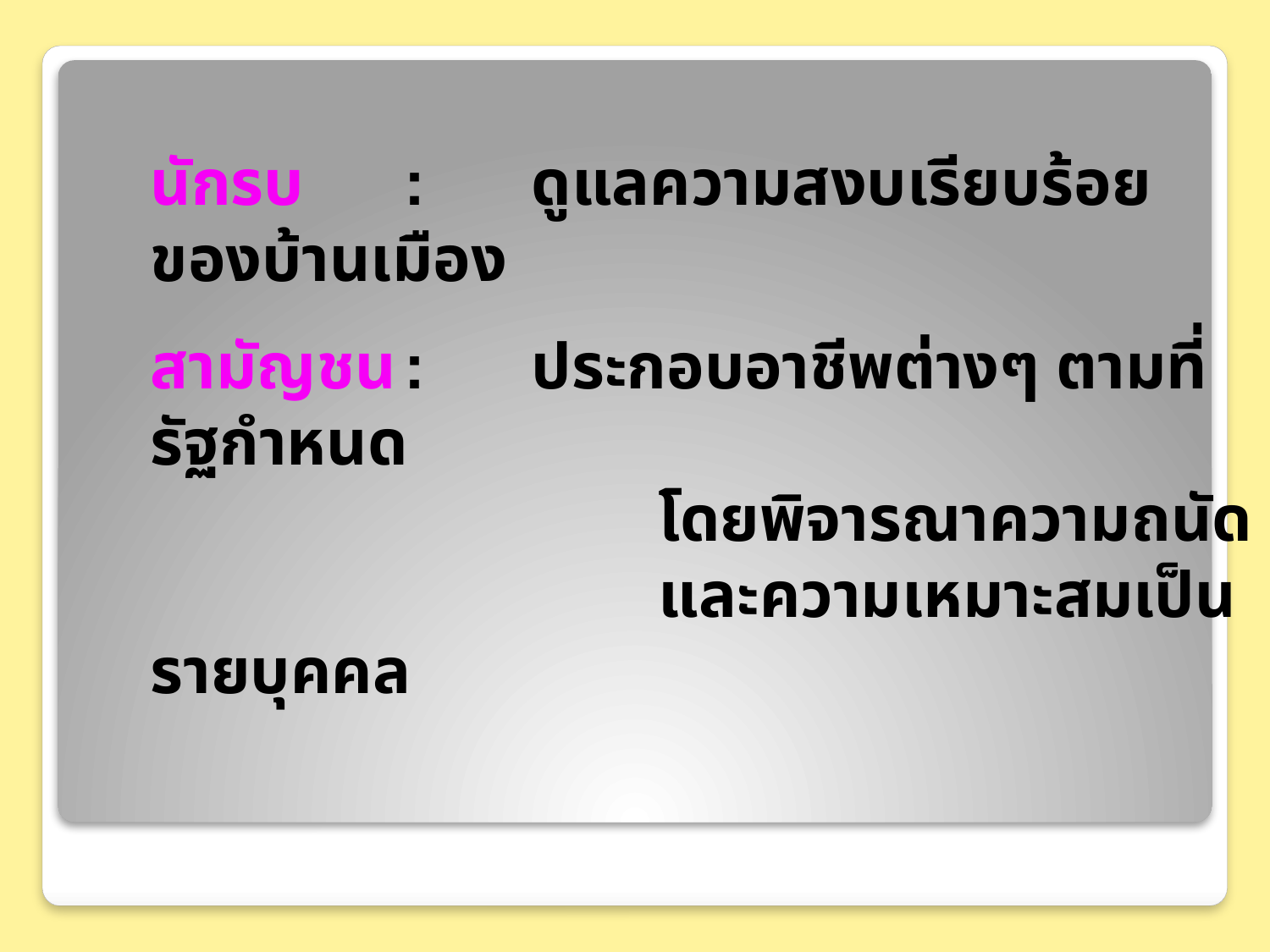

นักรบ     	: 	ดูแลความสงบเรียบร้อยของบ้านเมือง
สามัญชน	: 	ประกอบอาชีพต่างๆ ตามที่รัฐกำหนด
				โดยพิจารณาความถนัด
				และความเหมาะสมเป็นรายบุคคล